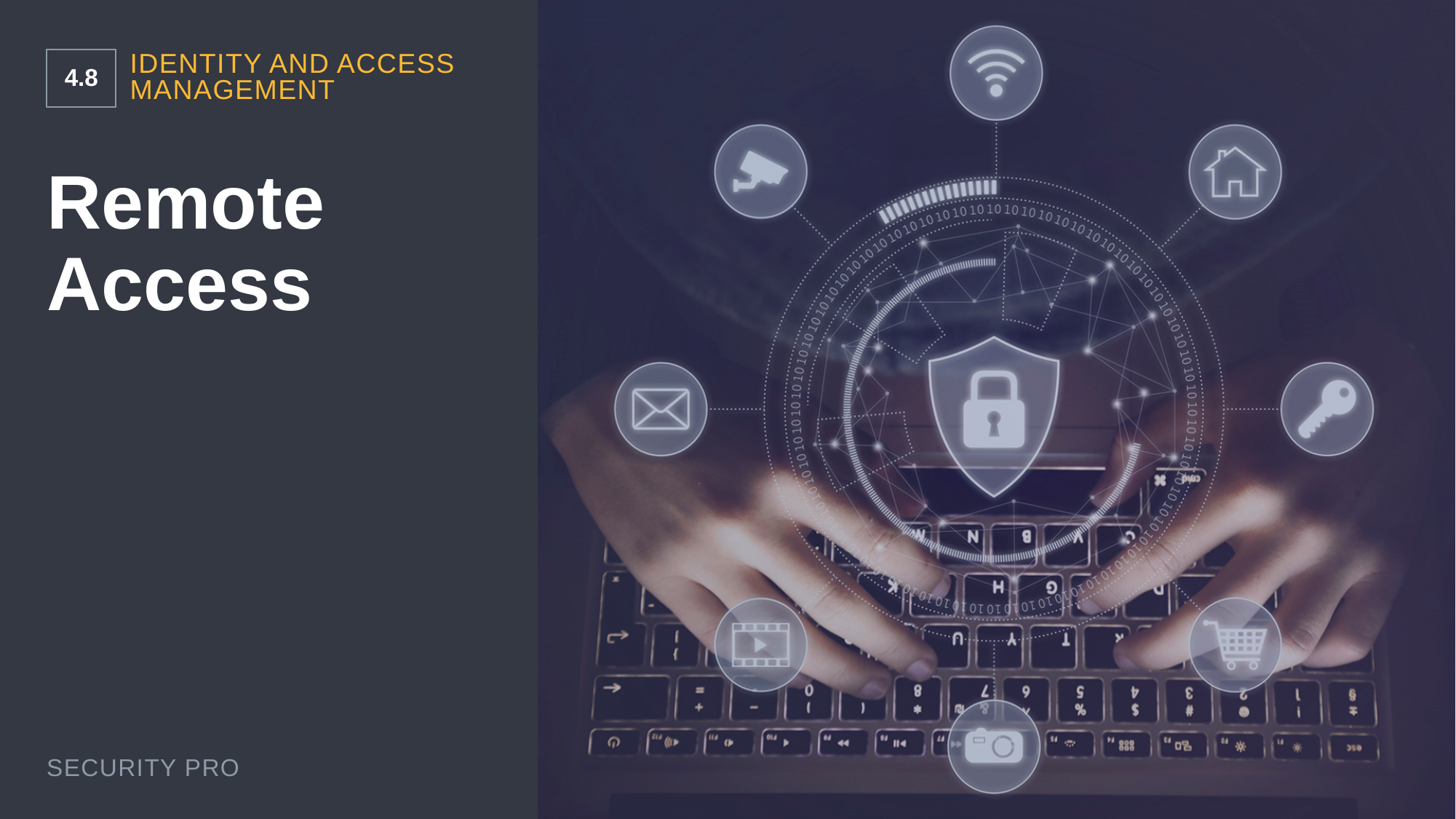

4.8
Identity and Access Management
# Remote Access
Security Pro